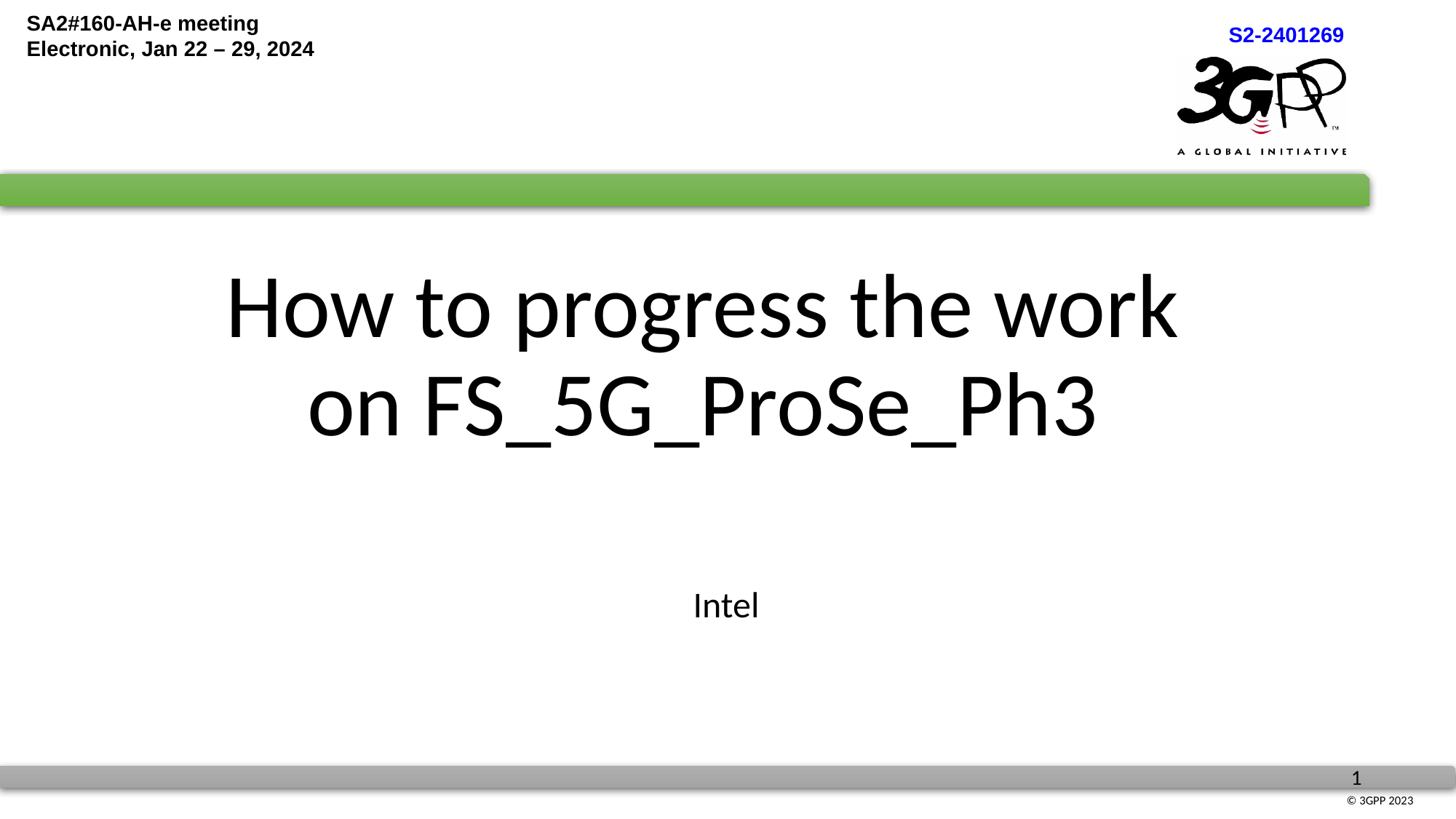

# How to progress the work on FS_5G_ProSe_Ph3

Intel